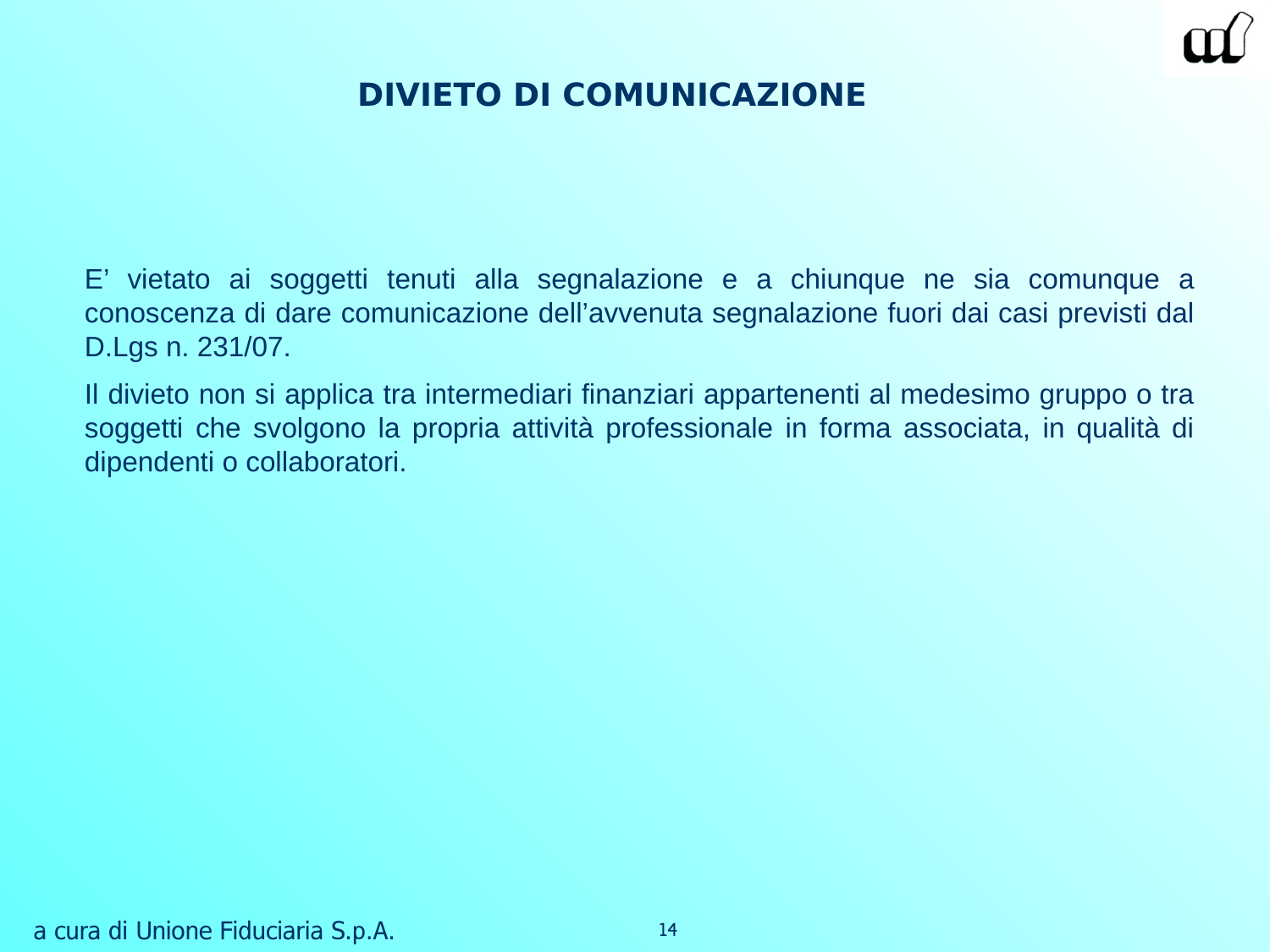

DIVIETO DI COMUNICAZIONE

E’ vietato ai soggetti tenuti alla segnalazione e a chiunque ne sia comunque a conoscenza di dare comunicazione dell’avvenuta segnalazione fuori dai casi previsti dal D.Lgs n. 231/07.
Il divieto non si applica tra intermediari finanziari appartenenti al medesimo gruppo o tra soggetti che svolgono la propria attività professionale in forma associata, in qualità di dipendenti o collaboratori.